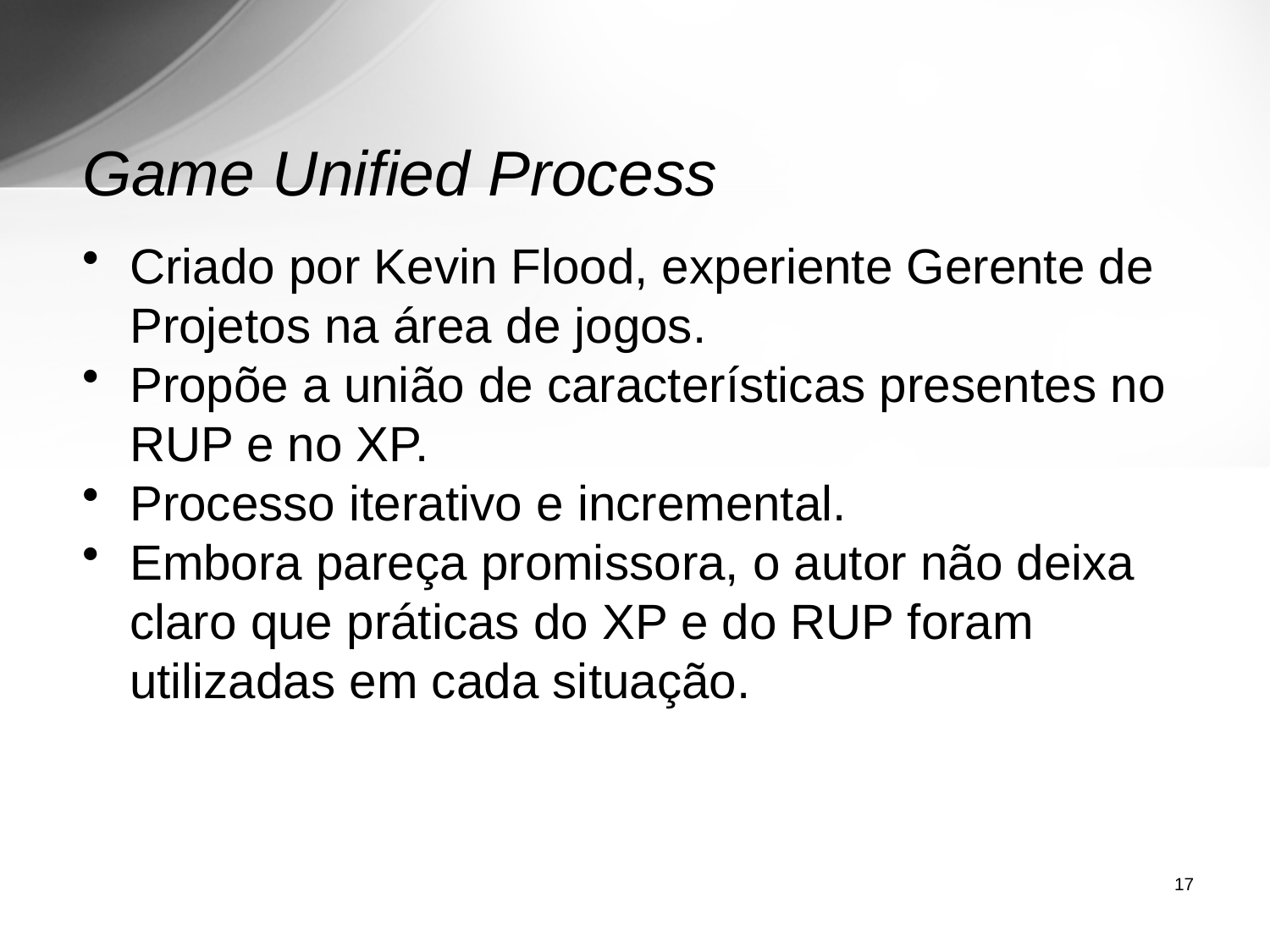

# Game Unified Process
Criado por Kevin Flood, experiente Gerente de Projetos na área de jogos.
Propõe a união de características presentes no RUP e no XP.
Processo iterativo e incremental.
Embora pareça promissora, o autor não deixa claro que práticas do XP e do RUP foram utilizadas em cada situação.
17